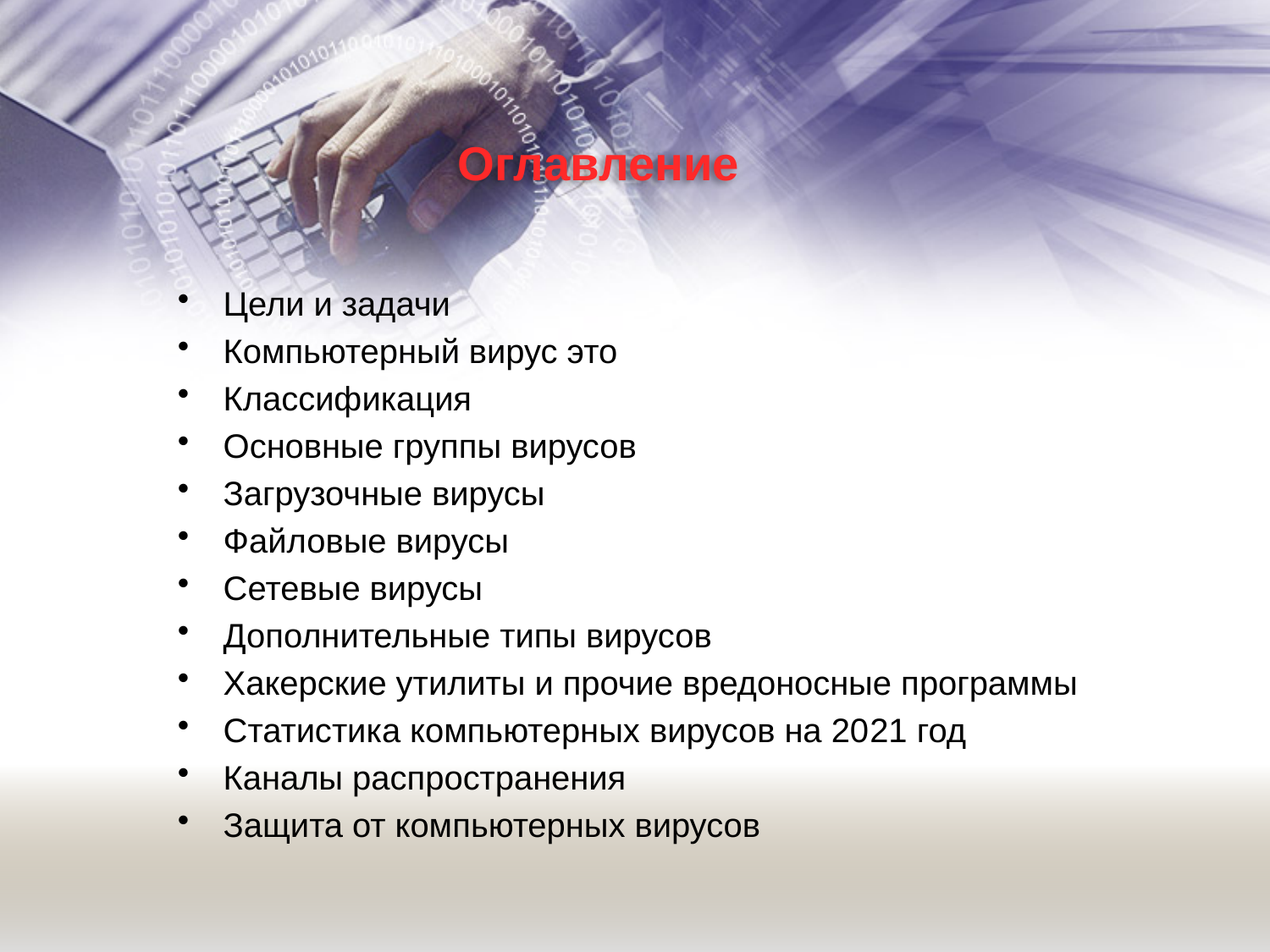

# Оглавление
Цели и задачи
Компьютерный вирус это
Классификация
Основные группы вирусов
Загрузочные вирусы
Файловые вирусы
Сетевые вирусы
Дополнительные типы вирусов
Хакерские утилиты и прочие вредоносные программы
Статистика компьютерных вирусов на 2021 год
Каналы распространения
Защита от компьютерных вирусов